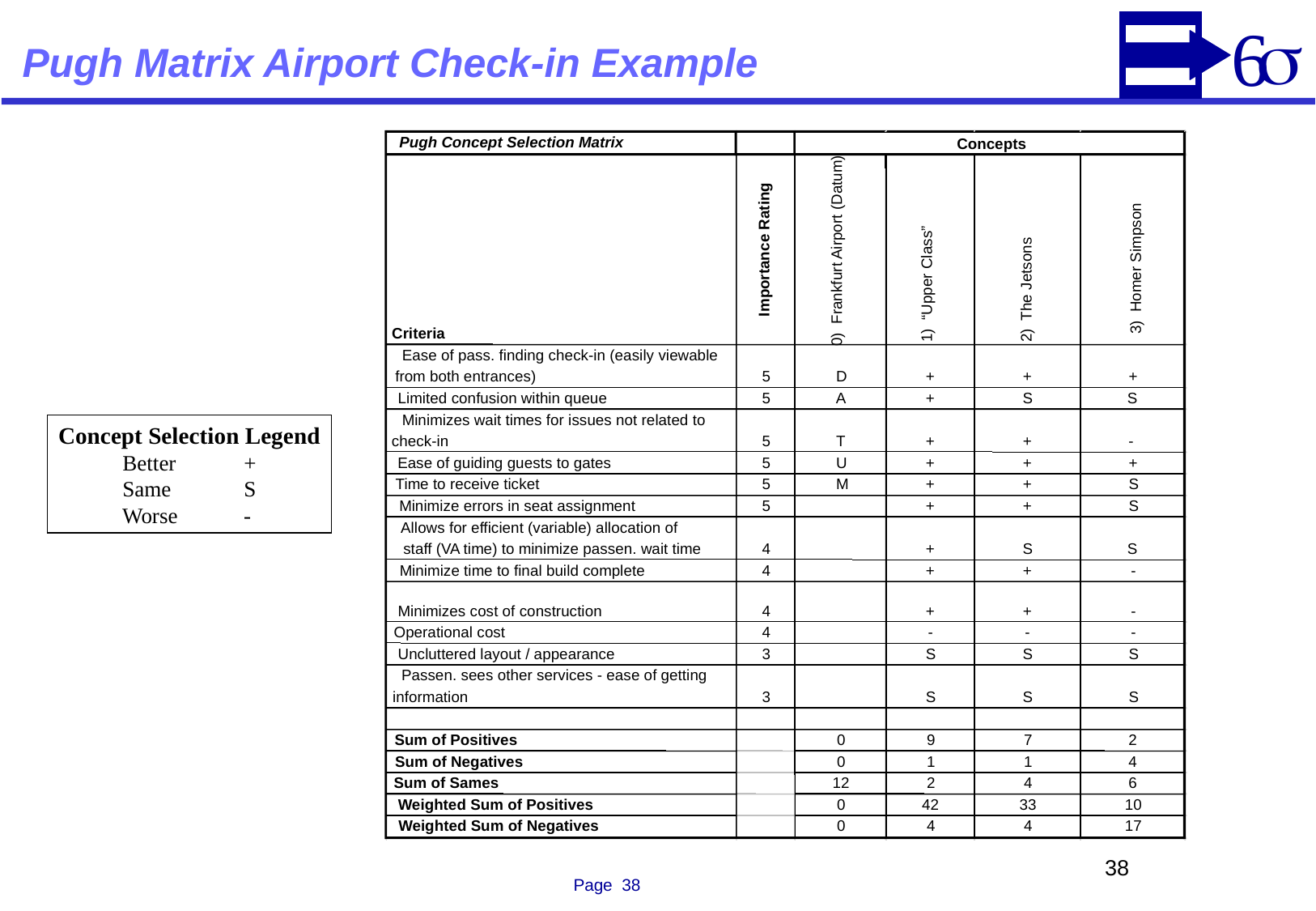

# Pugh Matrix Airport Check-in Example

Pugh Concept Selection Matrix

Concepts

0)  Frankfurt Airport (Datum)
Importance Rating
3)  Homer Simpson
1)  “Upper Class”
2)  The Jetsons
Criteria

Ease of pass. finding check-in (easily viewable
from both entrances)
5
D
+
+
+

Limited confusion within queue
5
A
+
S
S

Minimizes wait times for issues not related to
Concept Selection Legend
Better	+
Same	S
Worse 	-
check-in
5
T
+
+
-

Ease of guiding guests to gates
5
U
+
+
+

Time to receive ticket
5
M
+
+
S

Minimize errors in seat assignment
5
+
+
S

Allows for efficient (variable) allocation of
staff (VA time) to minimize passen. wait time
4
+
S
S

Minimize time to final build complete
4
+
+
-

Minimizes cost of construction
4
+
+
-

Operational cost
4
-
-
-

Uncluttered layout / appearance
3
S
S
S

Passen. sees other services - ease of getting
information
3
S
S
S

Sum of Positives
0
9
7
2

Sum of Negatives
0
1
1
4

Sum of Sames
12
2
4
6

Weighted Sum of Positives
0
42
33
10

Weighted Sum of Negatives
0
4
4
17